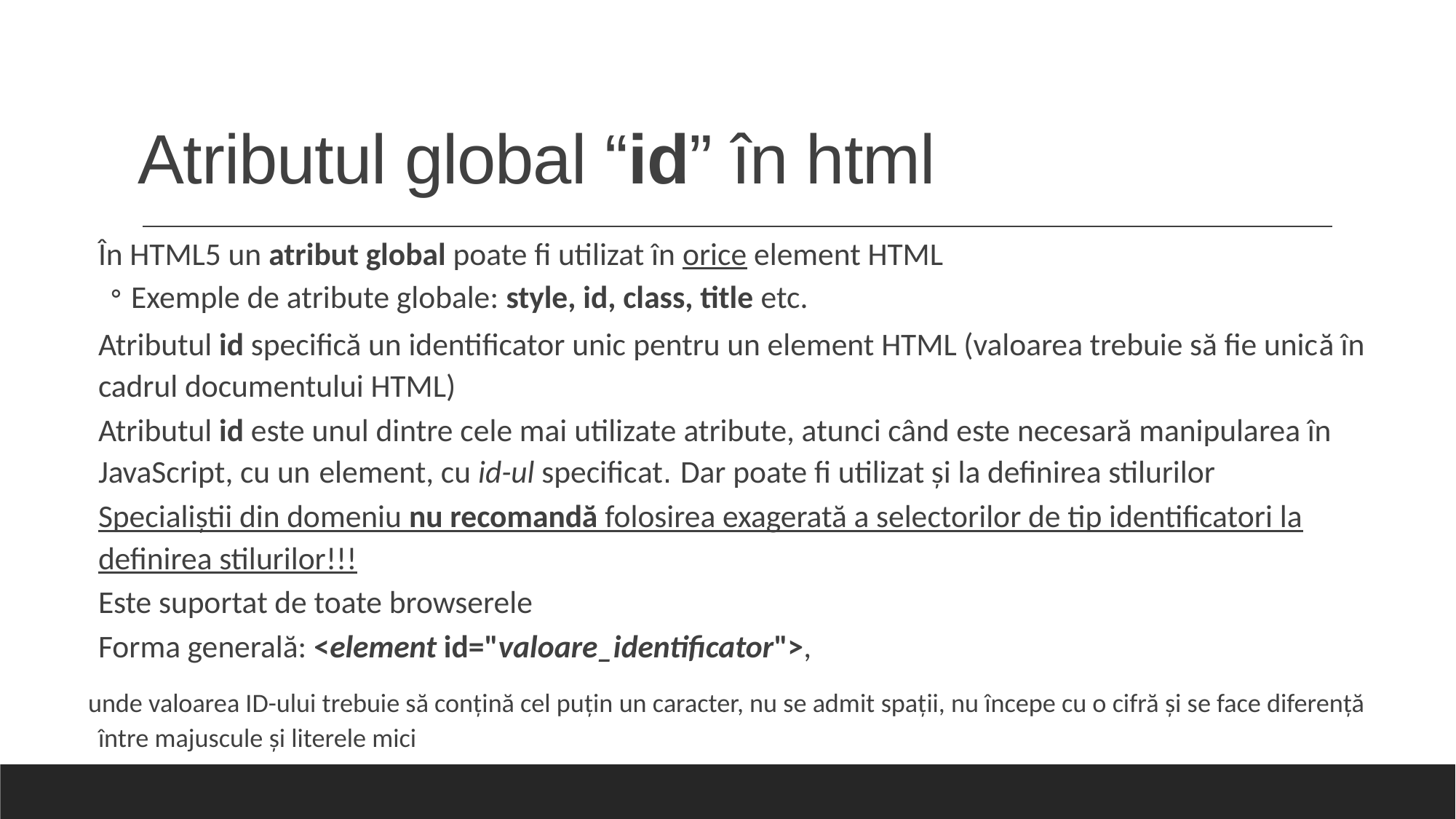

# Atributul global “id” în html
În HTML5 un atribut global poate fi utilizat în orice element HTML
Exemple de atribute globale: style, id, class, title etc.
Atributul id specifică un identificator unic pentru un element HTML (valoarea trebuie să fie unică în cadrul documentului HTML)
Atributul id este unul dintre cele mai utilizate atribute, atunci când este necesară manipularea în JavaScript, cu un element, cu id-ul specificat. Dar poate fi utilizat și la definirea stilurilor
Specialiştii din domeniu nu recomandă folosirea exagerată a selectorilor de tip identificatori la definirea stilurilor!!!
Este suportat de toate browserele
Forma generală: <element id="valoare_identificator">,
unde valoarea ID-ului trebuie să conţină cel puţin un caracter, nu se admit spaţii, nu începe cu o cifră şi se face diferenţă între majuscule şi literele mici